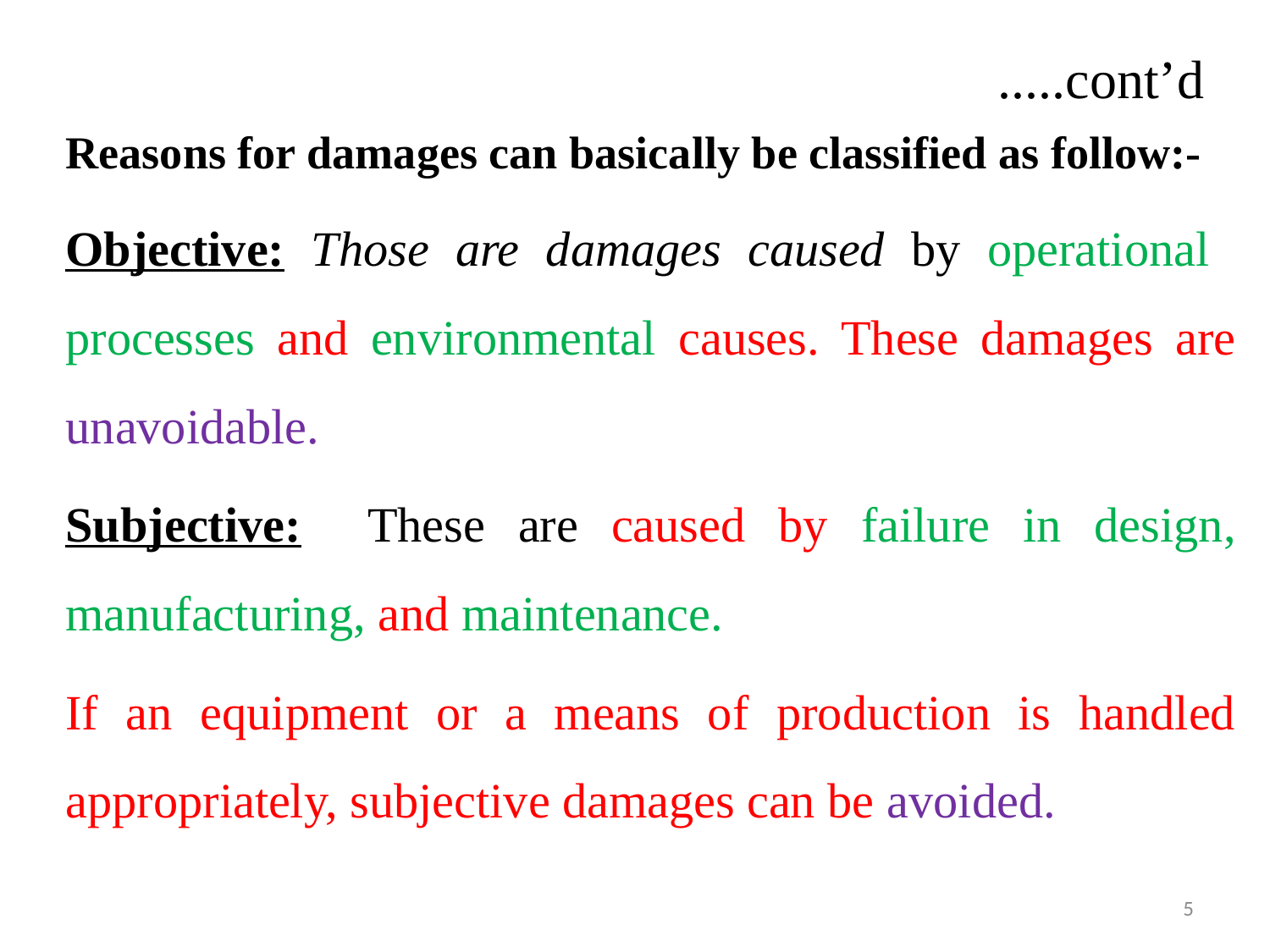

# .....cont’d
Reasons for damages can basically be classified as follow:-
Objective: Those are damages caused by operational  processes and environmental causes. These damages are unavoidable.
Subjective:  These are caused by failure in design, manufacturing, and maintenance.
If an equipment or a means of production is handled appropriately, subjective damages can be avoided.
5